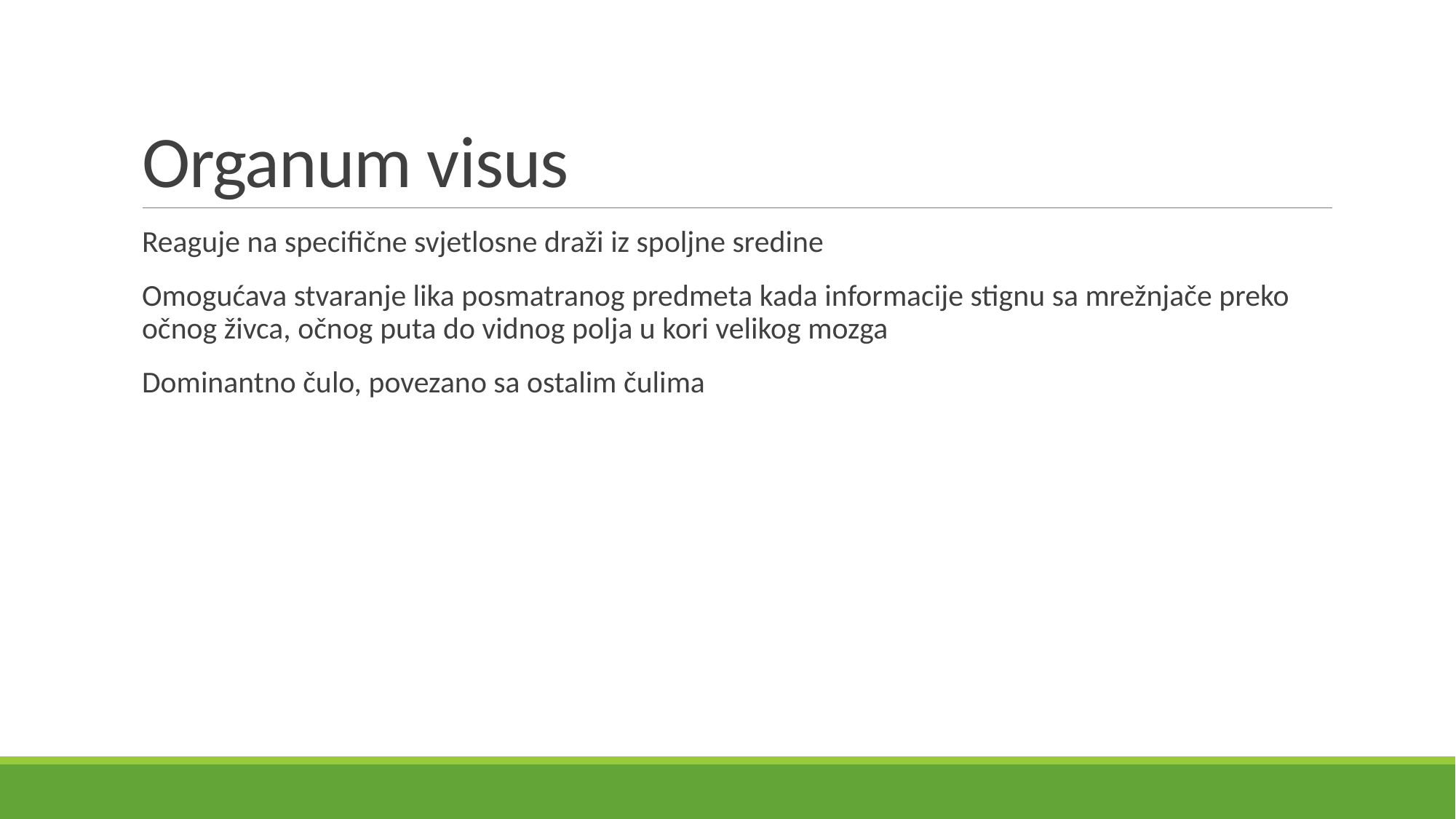

# Organum visus
Reaguje na specifične svjetlosne draži iz spoljne sredine
Omogućava stvaranje lika posmatranog predmeta kada informacije stignu sa mrežnjače preko očnog živca, očnog puta do vidnog polja u kori velikog mozga
Dominantno čulo, povezano sa ostalim čulima